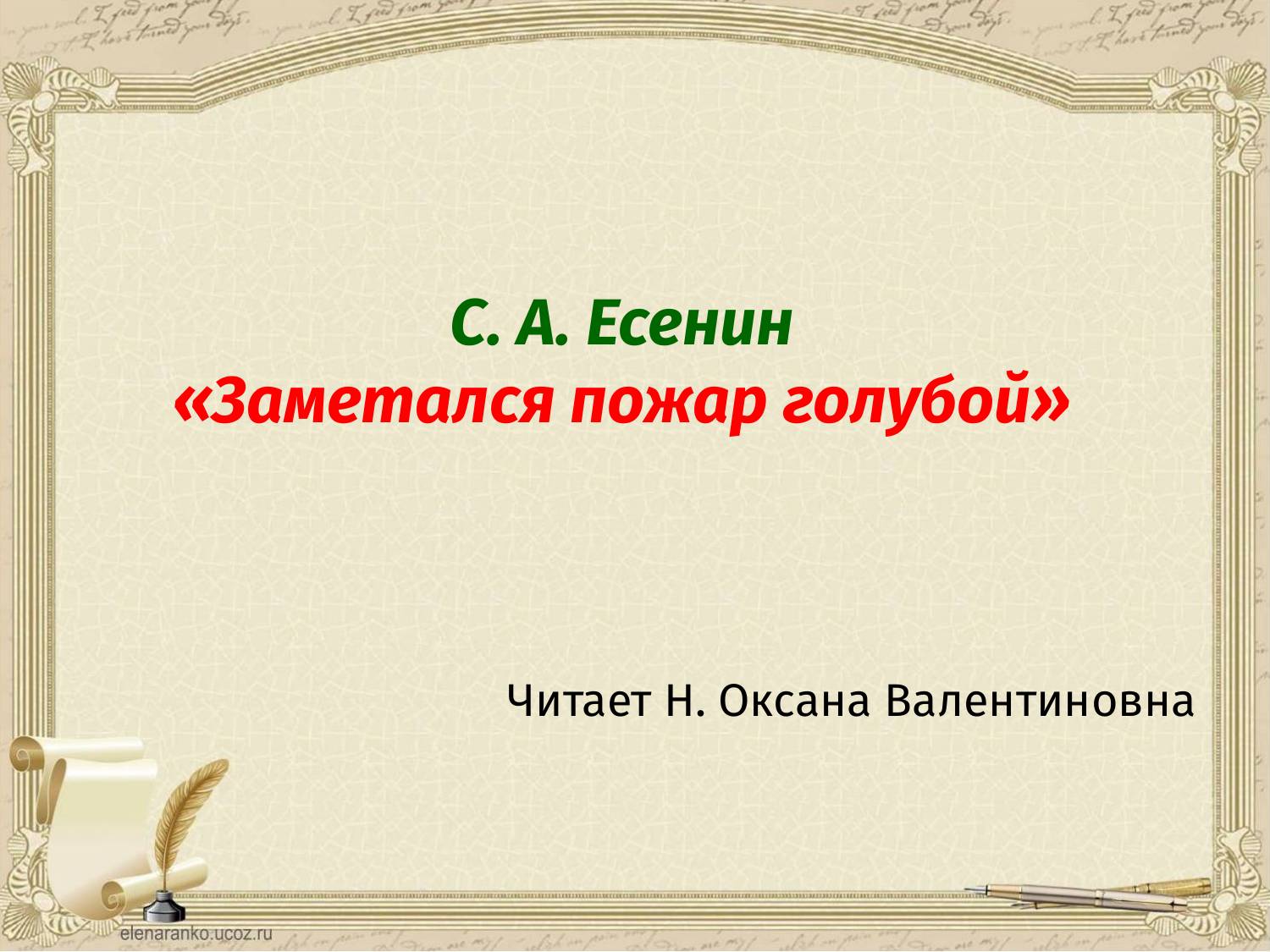

С. А. Есенин
«Заметался пожар голубой»

Читает Н. Оксана Валентиновна